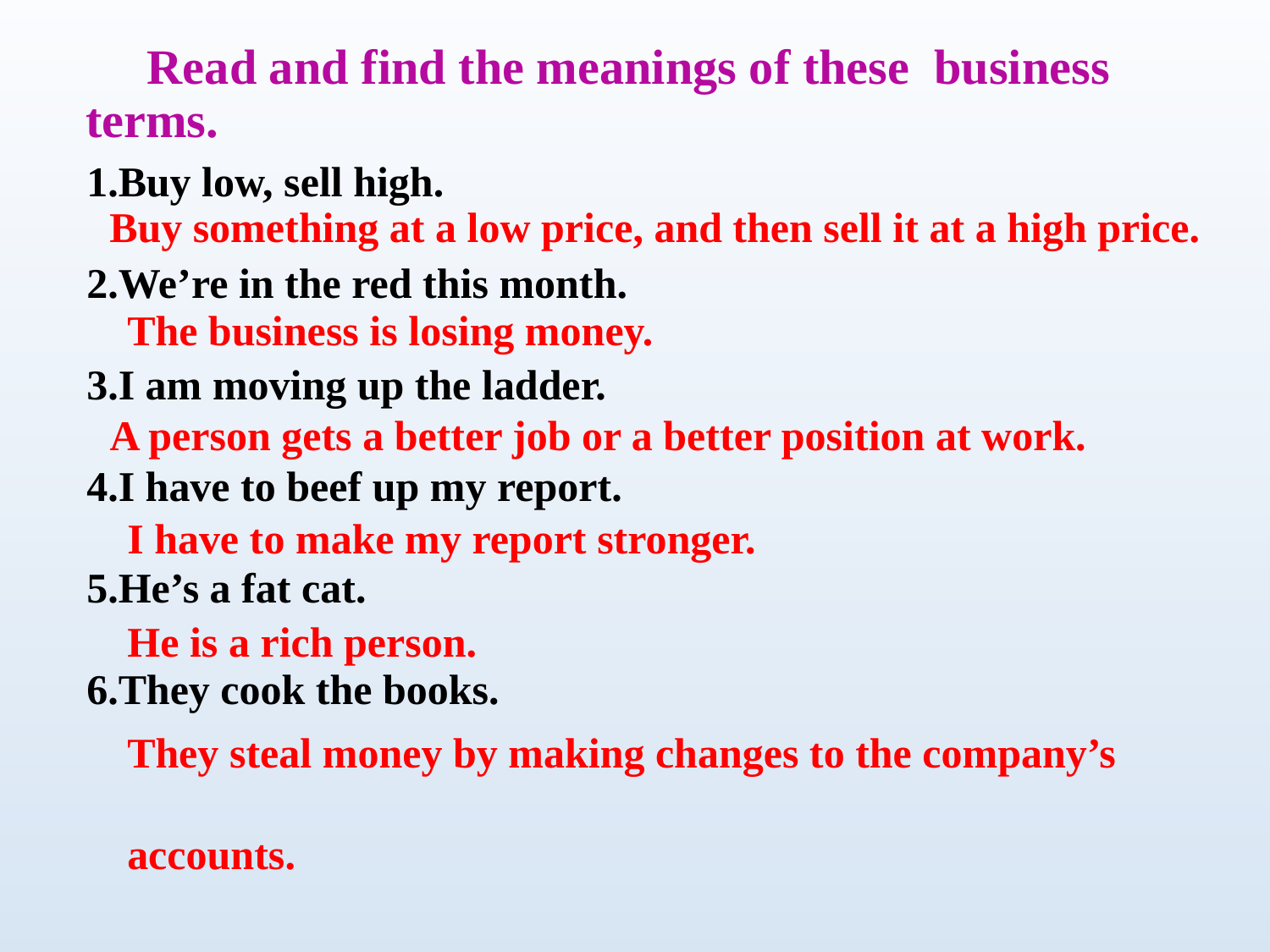

# Read and find the meanings of these  business terms.
1.Buy low, sell high.

2.We’re in the red this month.

3.I am moving up the ladder.

4.I have to beef up my report.

5.He’s a fat cat.

6.They cook the books.
Buy something at a low price, and then sell it at a high price.
The business is losing money.
A person gets a better job or a better position at work.
I have to make my report stronger.
He is a rich person.
They steal money by making changes to the company’s
accounts.